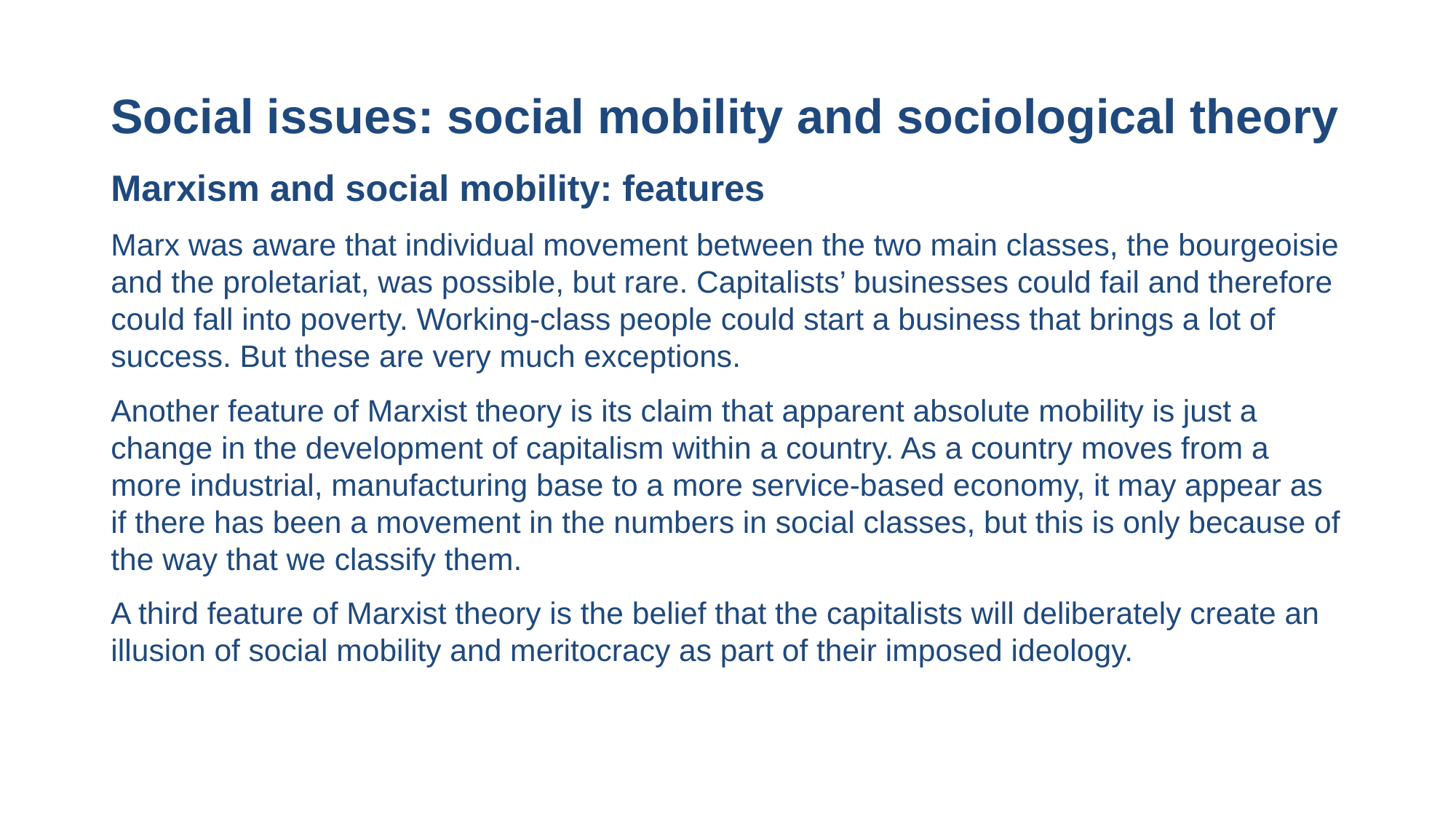

# Social issues: social mobility and sociological theory
Marxism and social mobility: features
Marx was aware that individual movement between the two main classes, the bourgeoisie and the proletariat, was possible, but rare. Capitalists’ businesses could fail and therefore could fall into poverty. Working-class people could start a business that brings a lot of success. But these are very much exceptions.
Another feature of Marxist theory is its claim that apparent absolute mobility is just a change in the development of capitalism within a country. As a country moves from a more industrial, manufacturing base to a more service-based economy, it may appear as if there has been a movement in the numbers in social classes, but this is only because of the way that we classify them.
A third feature of Marxist theory is the belief that the capitalists will deliberately create an illusion of social mobility and meritocracy as part of their imposed ideology.